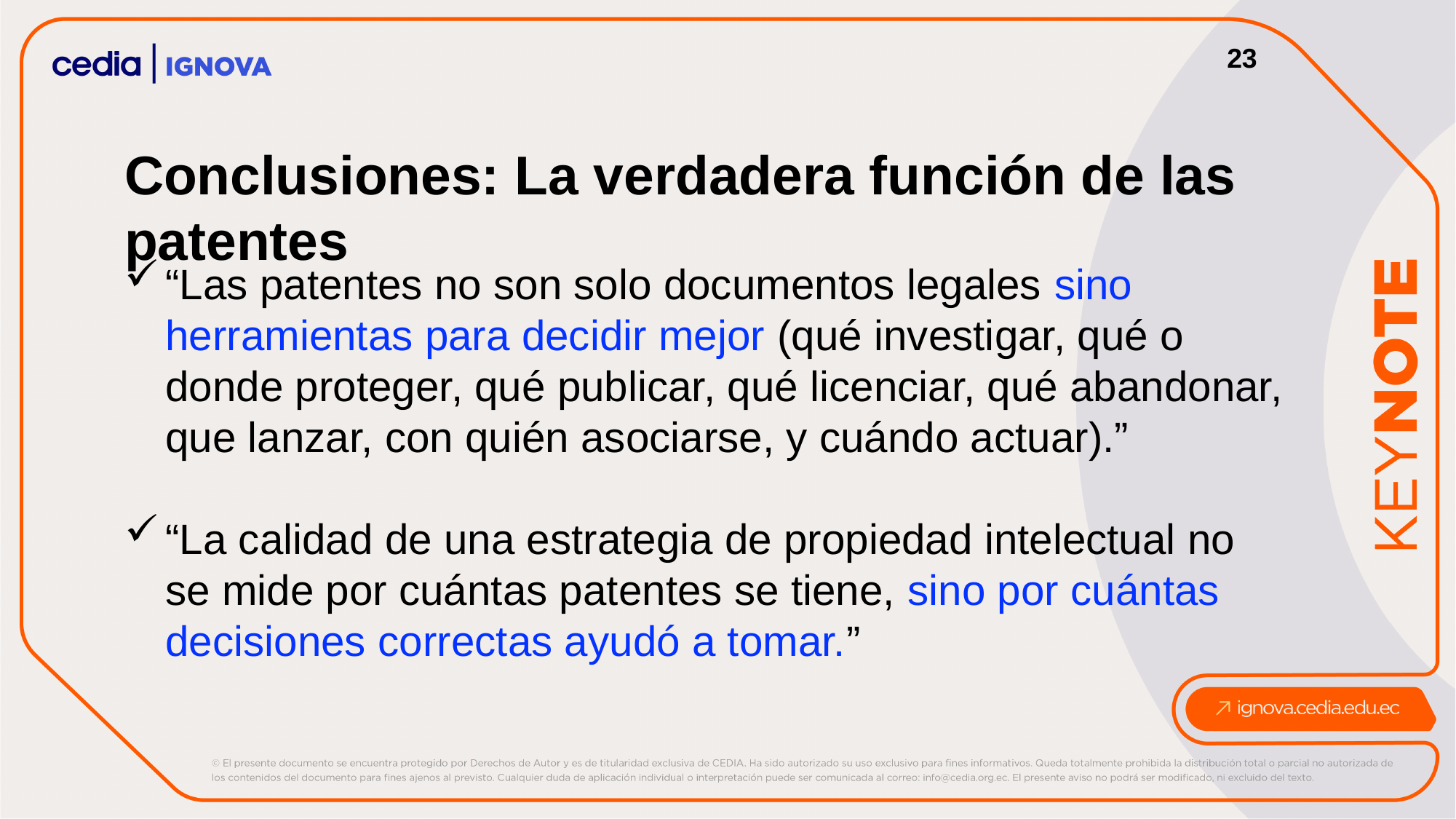

23
Conclusiones: La verdadera función de las patentes

“Las patentes no son solo documentos legales sino herramientas para decidir mejor (qué investigar, qué o donde proteger, qué publicar, qué licenciar, qué abandonar, que lanzar, con quién asociarse, y cuándo actuar).”

“La calidad de una estrategia de propiedad intelectual no se mide por cuántas patentes se tiene, sino por cuántas decisiones correctas ayudó a tomar.”